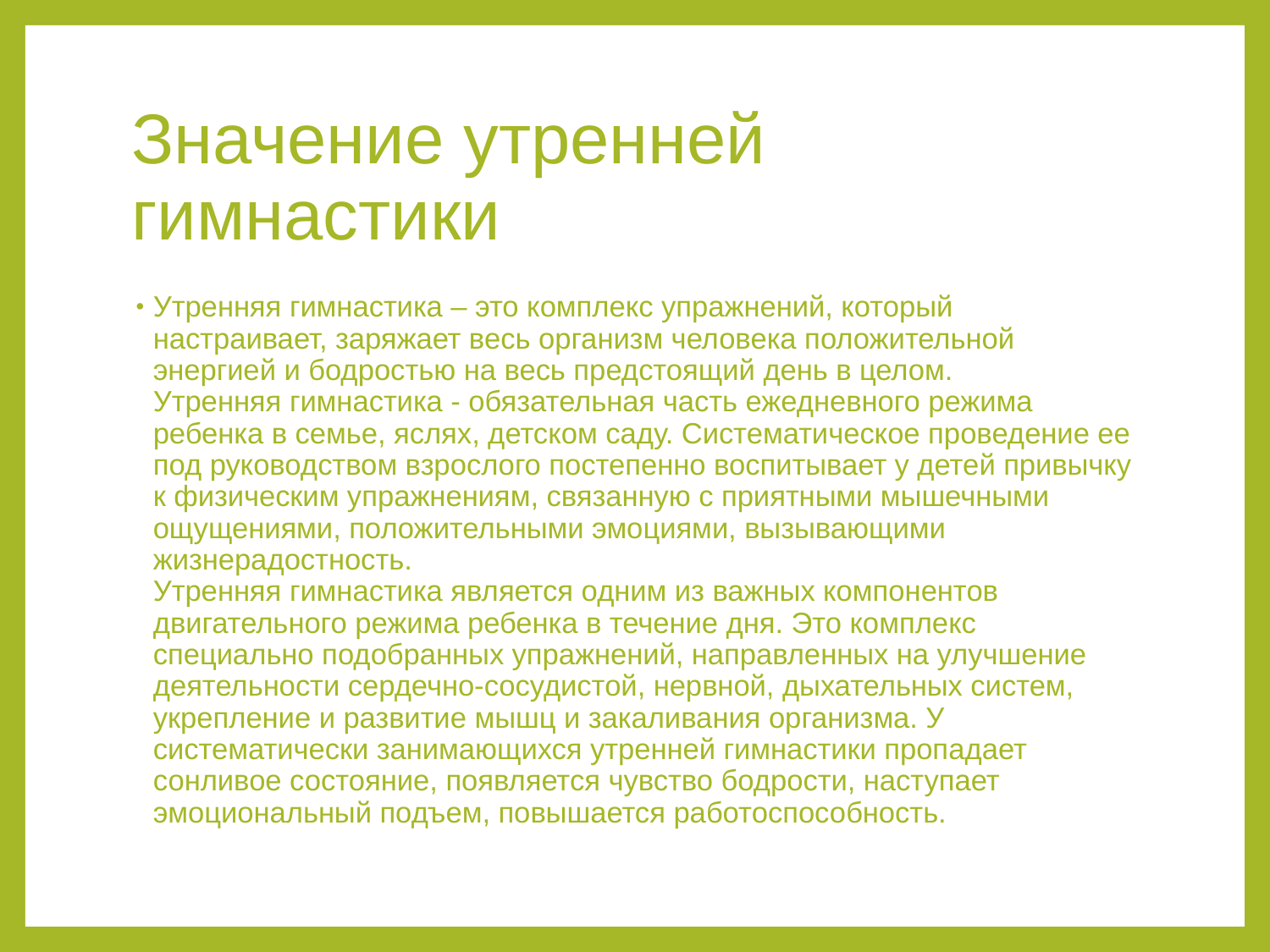

# Значение утренней гимнастики
Утренняя гимнастика – это комплекс упражнений, который настраивает, заряжает весь организм человека положительной энергией и бодростью на весь предстоящий день в целом.
Утренняя гимнастика - обязательная часть ежедневного режима ребенка в семье, яслях, детском саду. Систематическое проведение ее под руководством взрослого постепенно воспитывает у детей привычку к физическим упражнениям, связанную с приятными мышечными ощущениями, положительными эмоциями, вызывающими жизнерадостность.
Утренняя гимнастика является одним из важных компонентов двигательного режима ребенка в течение дня. Это комплекс специально подобранных упражнений, направленных на улучшение деятельности сердечно-сосудистой, нервной, дыхательных систем, укрепление и развитие мышц и закаливания организма. У систематически занимающихся утренней гимнастики пропадает сонливое состояние, появляется чувство бодрости, наступает эмоциональный подъем, повышается работоспособность.